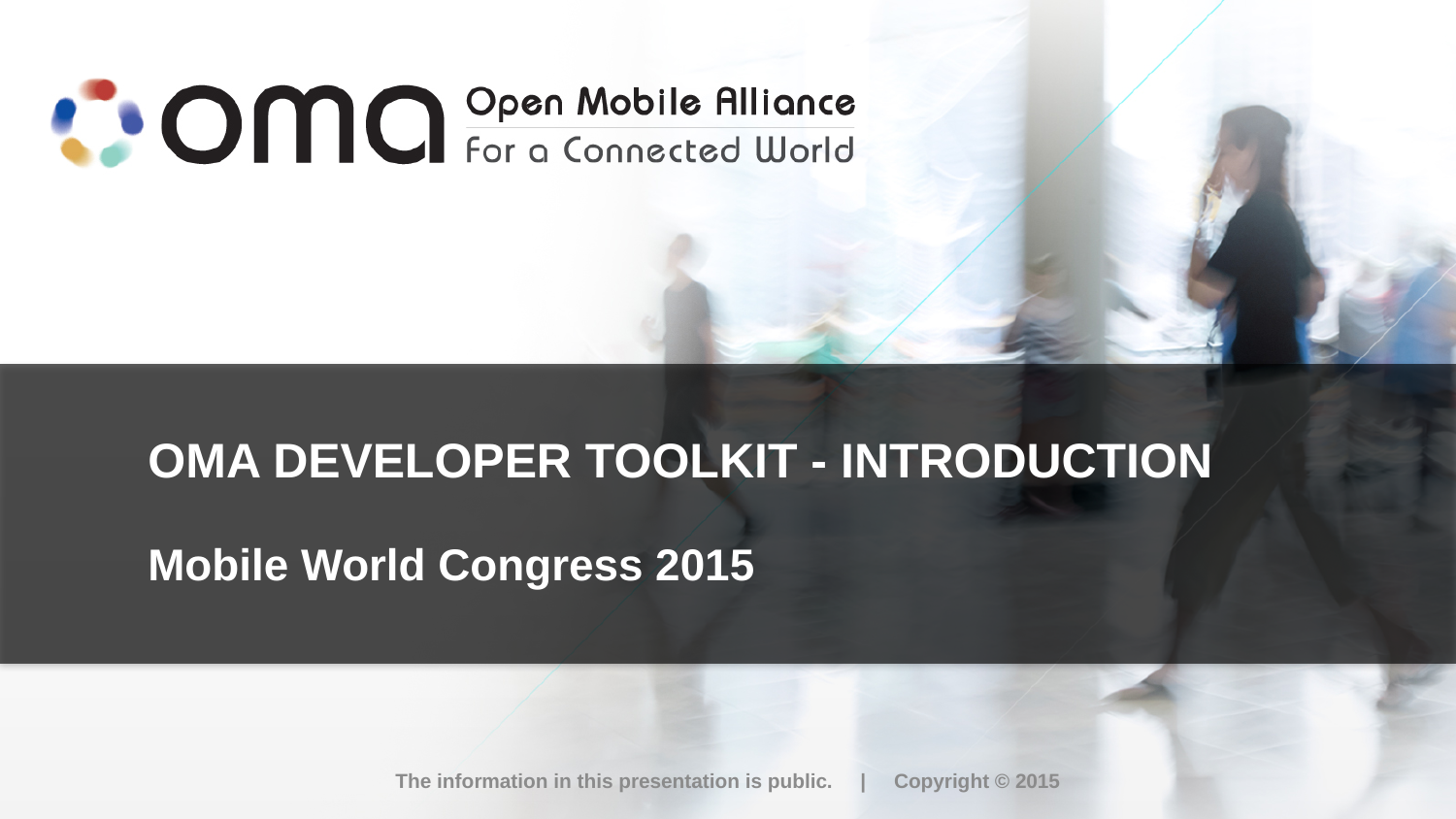

# OMA Developer Toolkit - Introduction
Mobile World Congress 2015

The information in this presentation is public.     |     Copyright © 2015